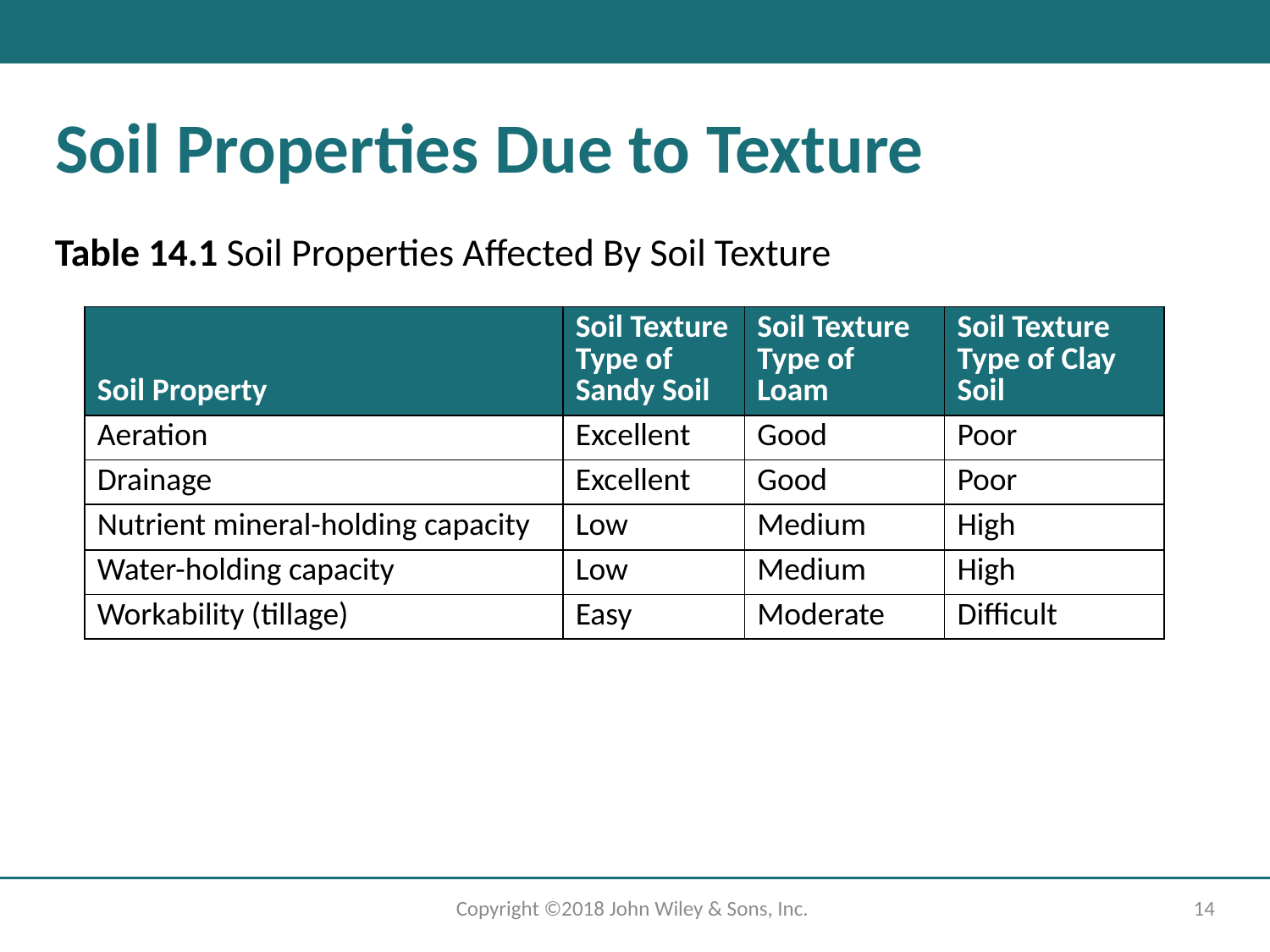

# Soil Properties Due to Texture
Table 14.1 Soil Properties Affected By Soil Texture
| Soil Property | Soil Texture Type of Sandy Soil | Soil Texture Type of Loam | Soil Texture Type of Clay Soil |
| --- | --- | --- | --- |
| Aeration | Excellent | Good | Poor |
| Drainage | Excellent | Good | Poor |
| Nutrient mineral-holding capacity | Low | Medium | High |
| Water-holding capacity | Low | Medium | High |
| Workability (tillage) | Easy | Moderate | Difficult |
Copyright ©2018 John Wiley & Sons, Inc.
14